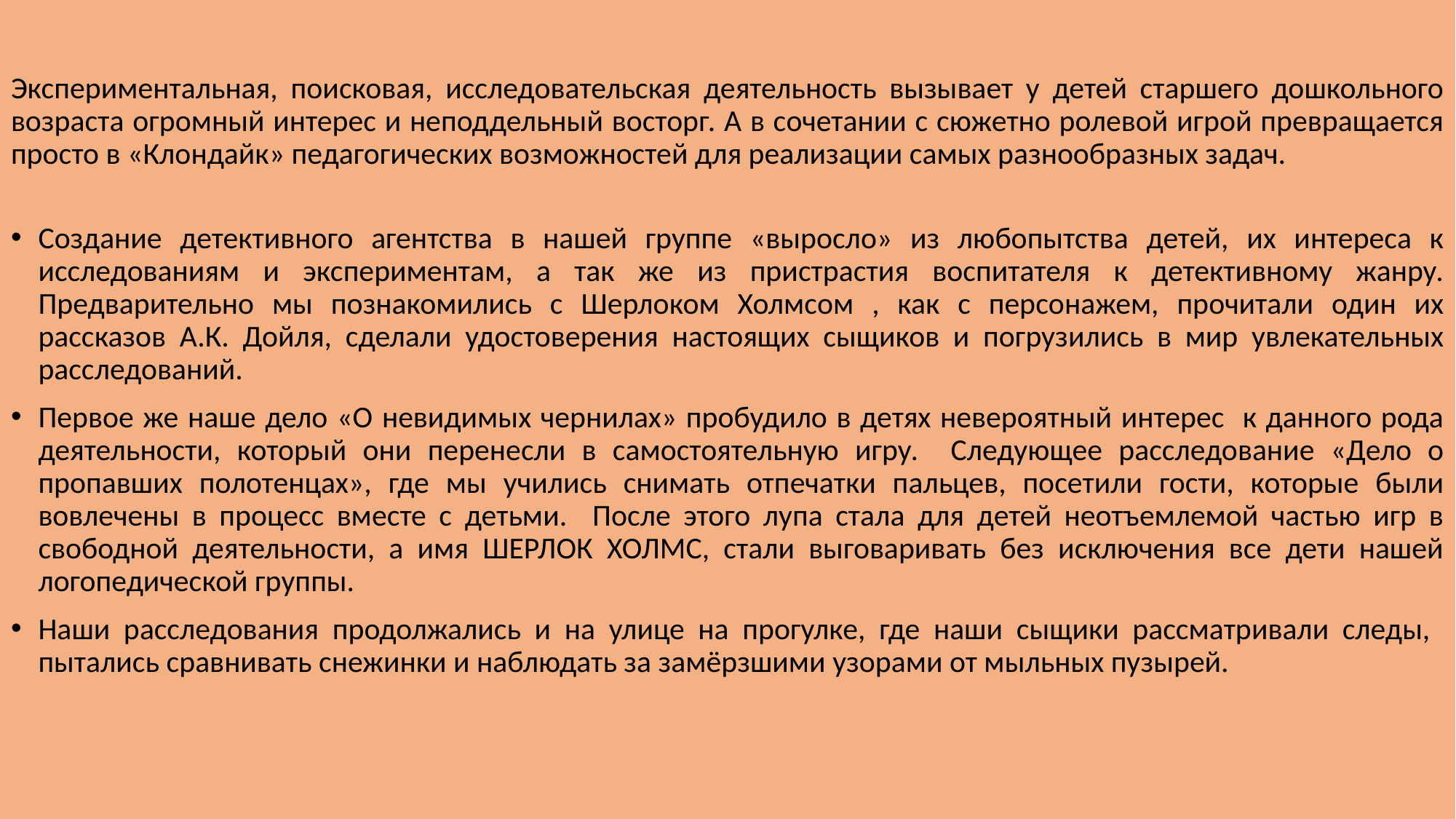

# Экспериментальная, поисковая, исследовательская деятельность вызывает у детей старшего дошкольного возраста огромный интерес и неподдельный восторг. А в сочетании с сюжетно ролевой игрой превращается просто в «Клондайк» педагогических возможностей для реализации самых разнообразных задач.
Создание детективного агентства в нашей группе «выросло» из любопытства детей, их интереса к исследованиям и экспериментам, а так же из пристрастия воспитателя к детективному жанру. Предварительно мы познакомились с Шерлоком Холмсом , как с персонажем, прочитали один их рассказов А.К. Дойля, сделали удостоверения настоящих сыщиков и погрузились в мир увлекательных расследований.
Первое же наше дело «О невидимых чернилах» пробудило в детях невероятный интерес  к данного рода деятельности, который они перенесли в самостоятельную игру.  Следующее расследование «Дело о пропавших полотенцах», где мы учились снимать отпечатки пальцев, посетили гости, которые были вовлечены в процесс вместе с детьми.  После этого лупа стала для детей неотъемлемой частью игр в свободной деятельности, а имя ШЕРЛОК ХОЛМС, стали выговаривать без исключения все дети нашей логопедической группы.
Наши расследования продолжались и на улице на прогулке, где наши сыщики рассматривали следы,  пытались сравнивать снежинки и наблюдать за замёрзшими узорами от мыльных пузырей.